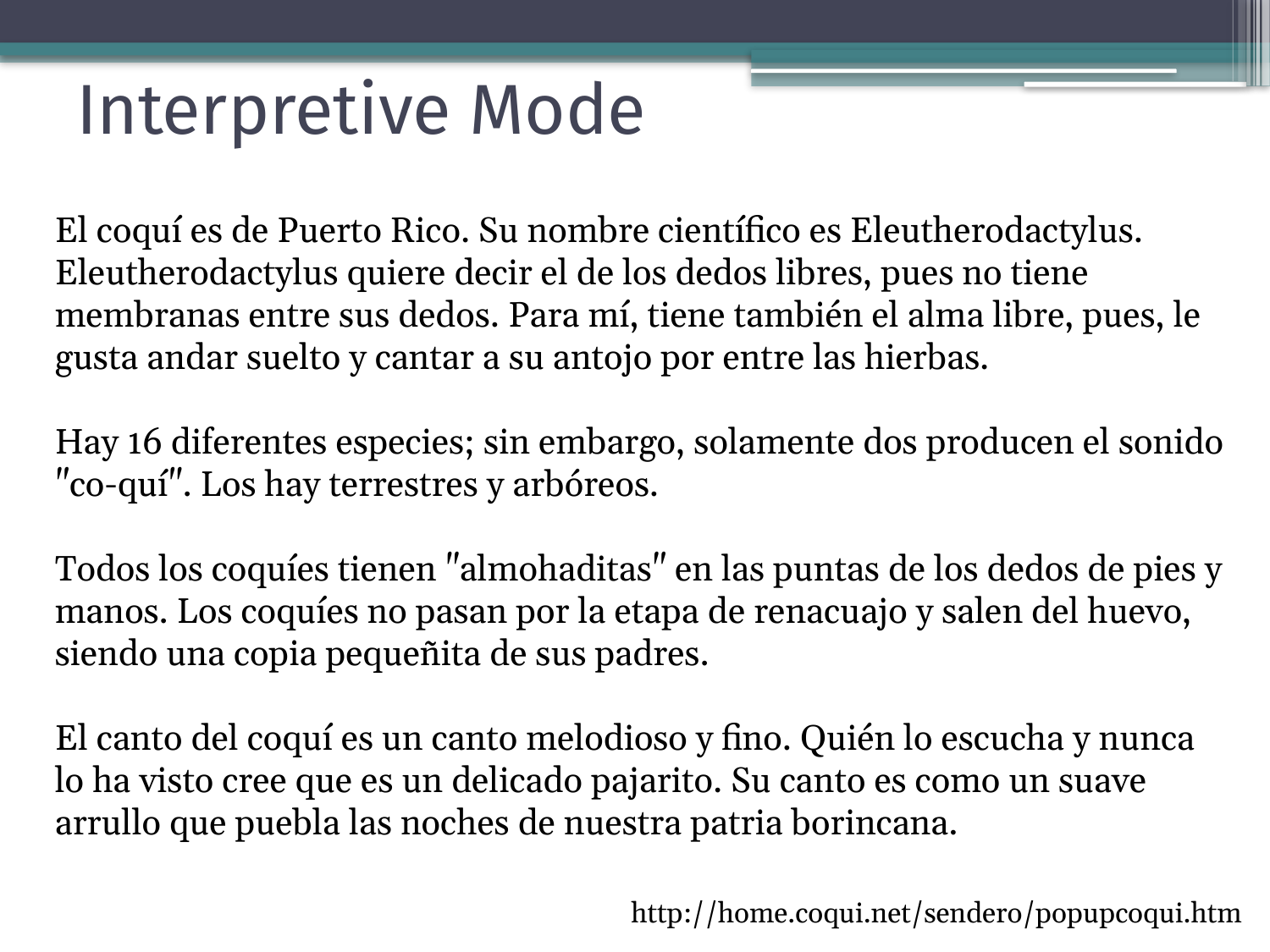

# Interpretive Mode
El coquí es de Puerto Rico. Su nombre científico es Eleutherodactylus. Eleutherodactylus quiere decir el de los dedos libres, pues no tiene membranas entre sus dedos. Para mí, tiene también el alma libre, pues, le gusta andar suelto y cantar a su antojo por entre las hierbas.

Hay 16 diferentes especies; sin embargo, solamente dos producen el sonido "co-quí". Los hay terrestres y arbóreos.

Todos los coquíes tienen "almohaditas" en las puntas de los dedos de pies y manos. Los coquíes no pasan por la etapa de renacuajo y salen del huevo, siendo una copia pequeñita de sus padres.

El canto del coquí es un canto melodioso y fino. Quién lo escucha y nunca lo ha visto cree que es un delicado pajarito. Su canto es como un suave arrullo que puebla las noches de nuestra patria borincana.
http://home.coqui.net/sendero/popupcoqui.htm